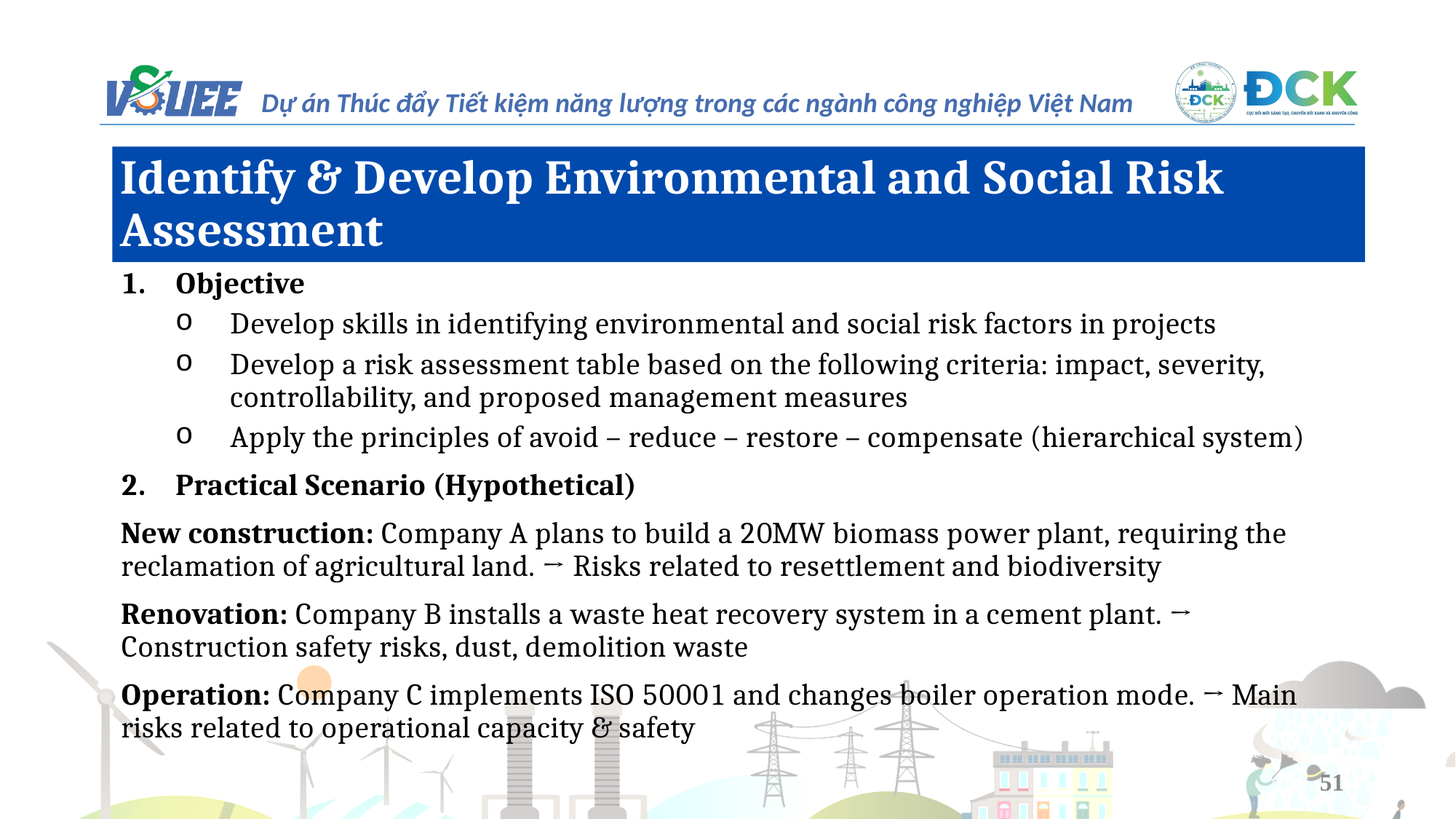

Identify & Develop Environmental and Social Risk Assessment
Objective
Develop skills in identifying environmental and social risk factors in projects
Develop a risk assessment table based on the following criteria: impact, severity, controllability, and proposed management measures
Apply the principles of avoid – reduce – restore – compensate (hierarchical system)
Practical Scenario (Hypothetical)
New construction: Company A plans to build a 20MW biomass power plant, requiring the reclamation of agricultural land. → Risks related to resettlement and biodiversity
Renovation: Company B installs a waste heat recovery system in a cement plant. → Construction safety risks, dust, demolition waste
Operation: Company C implements ISO 50001 and changes boiler operation mode. → Main risks related to operational capacity & safety
51